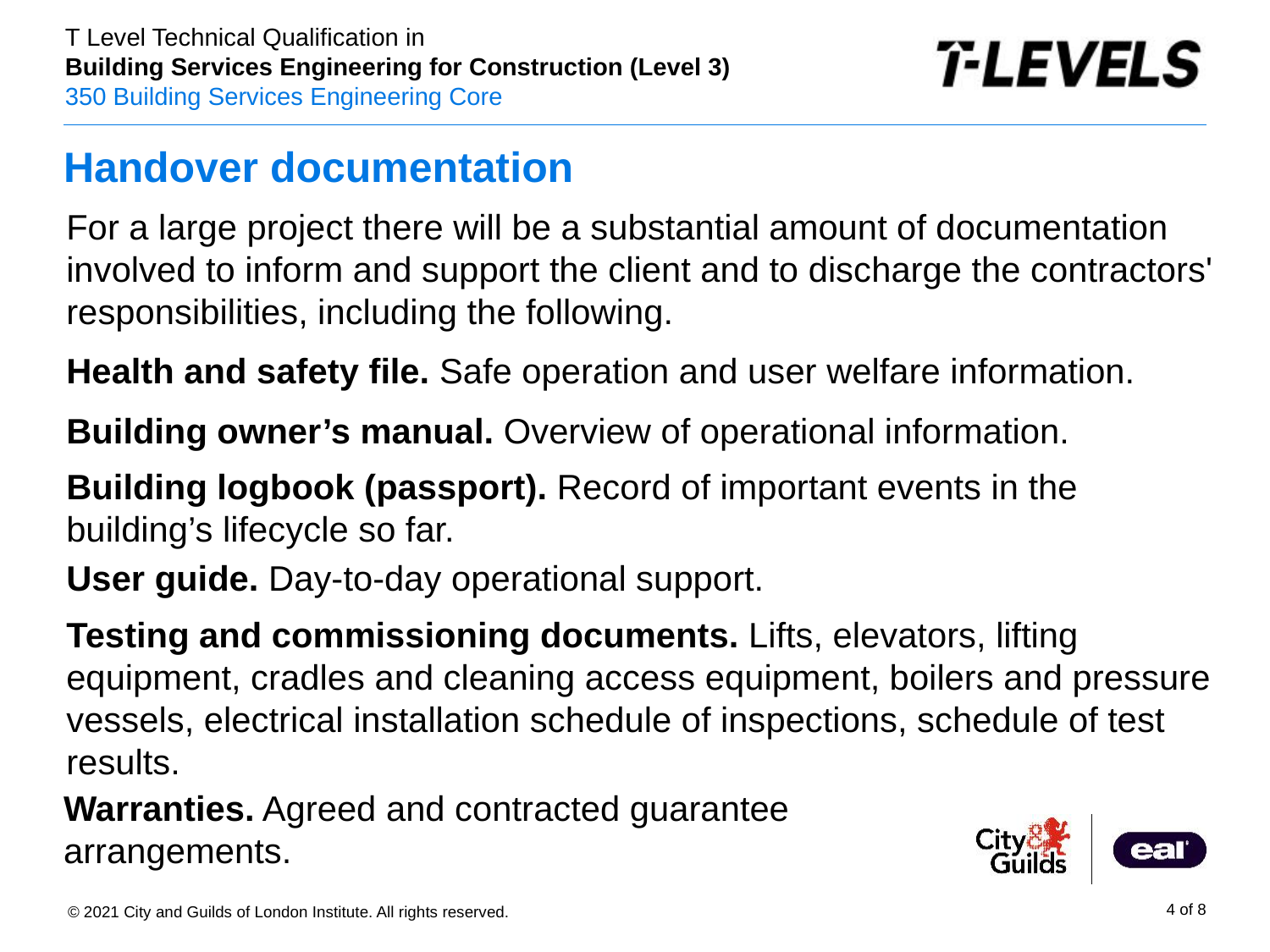

# Handover documentation
For a large project there will be a substantial amount of documentation involved to inform and support the client and to discharge the contractors' responsibilities, including the following.
Health and safety file. Safe operation and user welfare information.
Building owner’s manual. Overview of operational information.
Building logbook (passport). Record of important events in the building’s lifecycle so far.
User guide. Day-to-day operational support.
Testing and commissioning documents. Lifts, elevators, lifting equipment, cradles and cleaning access equipment, boilers and pressure vessels, electrical installation schedule of inspections, schedule of test results.
Warranties. Agreed and contracted guarantee arrangements.